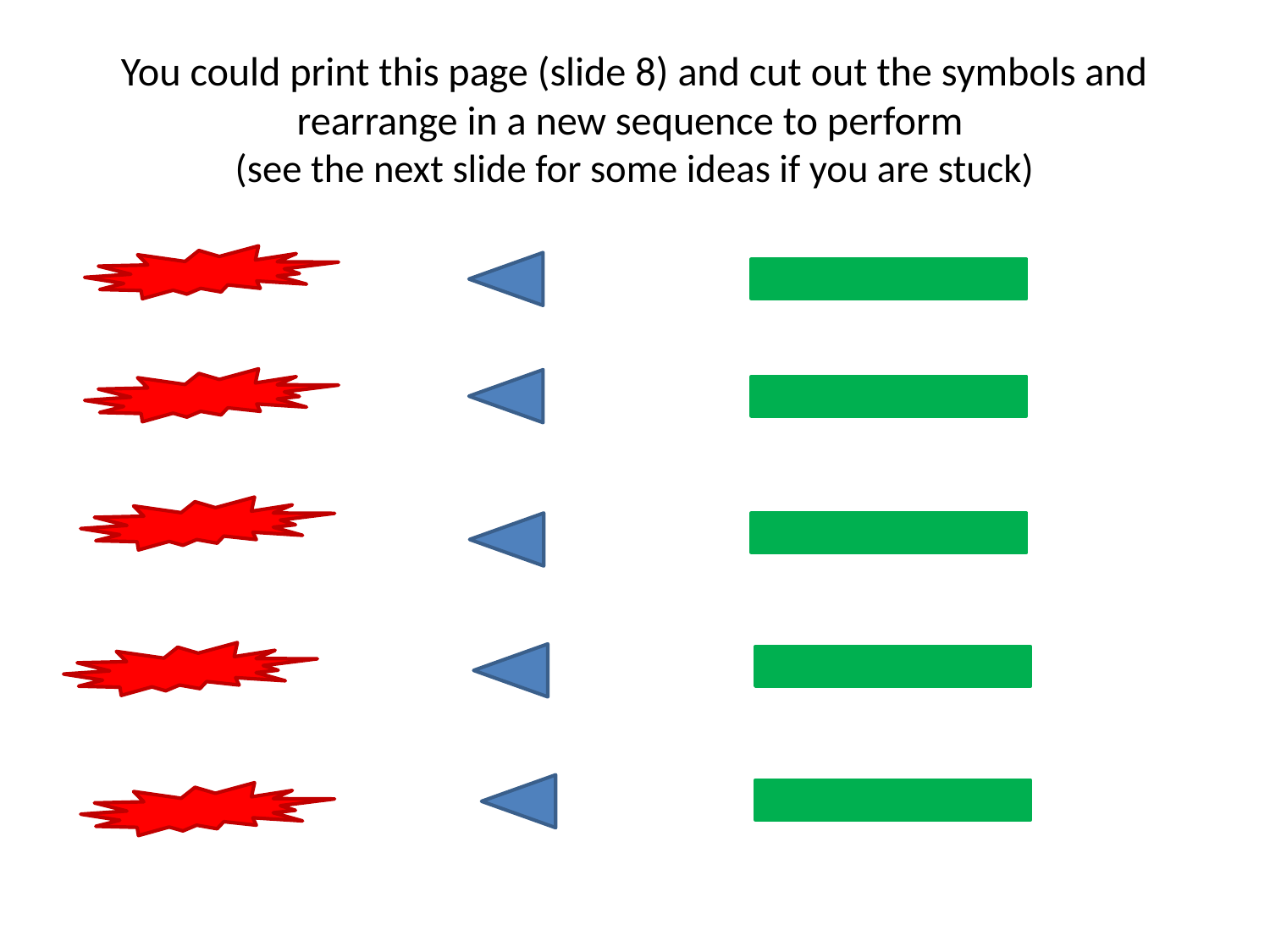

# You could print this page (slide 8) and cut out the symbols and rearrange in a new sequence to perform (see the next slide for some ideas if you are stuck)